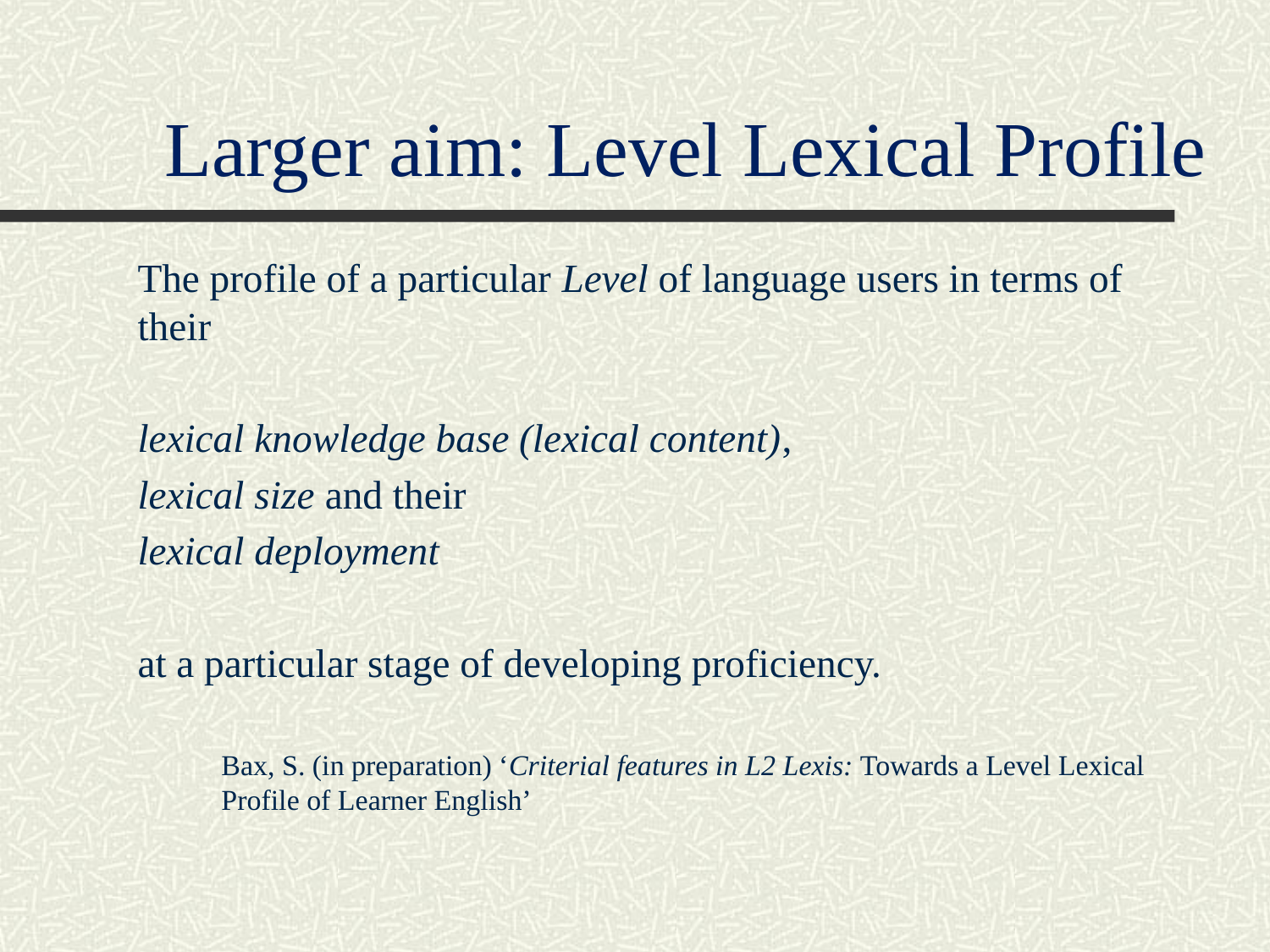

# Larger aim: Level Lexical Profile
The profile of a particular Level of language users in terms of their

lexical knowledge base (lexical content),
lexical size and their
lexical deployment

at a particular stage of developing proficiency.

Bax, S. (in preparation) ‘Criterial features in L2 Lexis: Towards a Level Lexical Profile of Learner English’